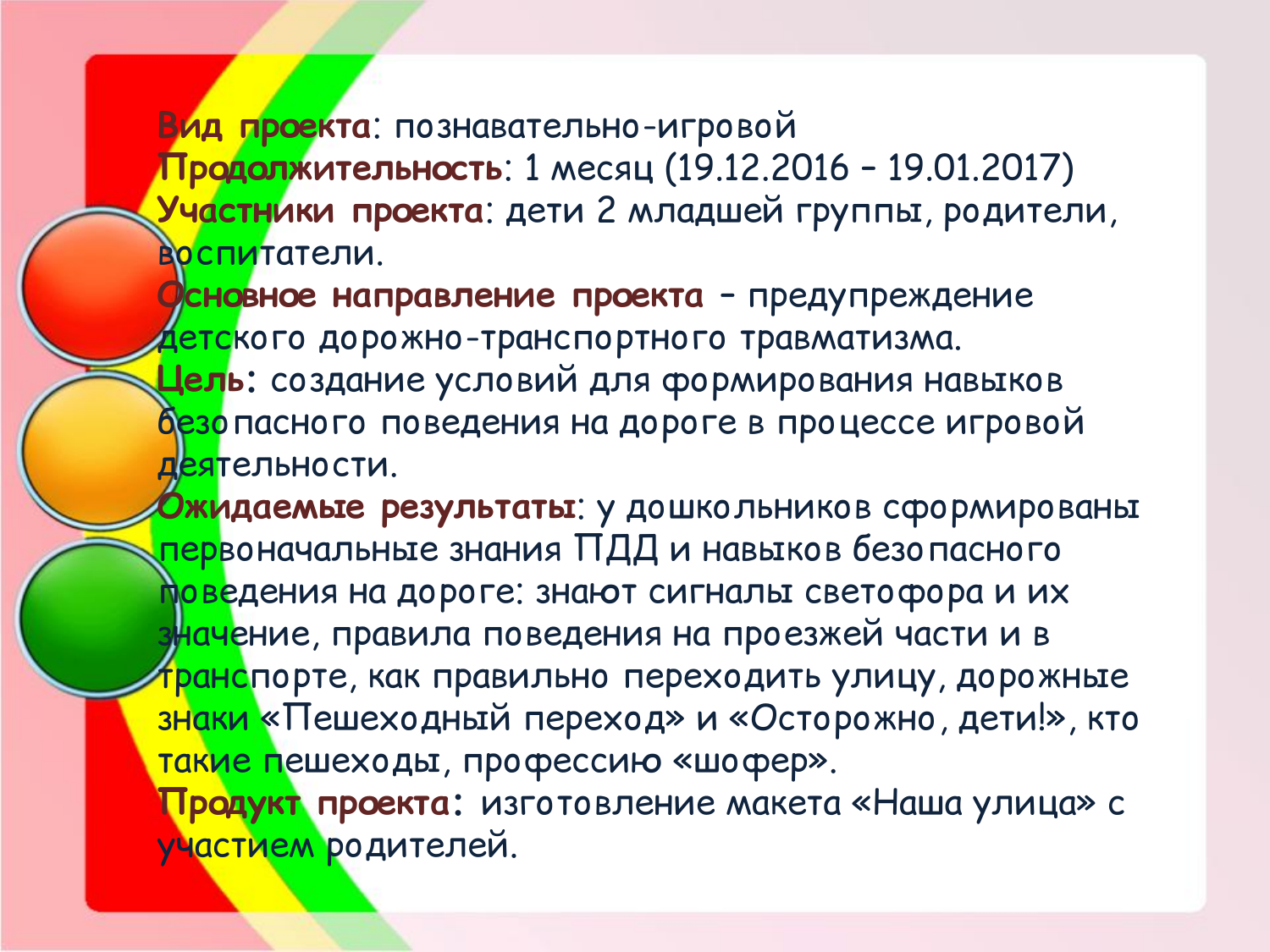

Вид проекта: познавательно-игровой
Продолжительность: 1 месяц (19.12.2016 – 19.01.2017)
Участники проекта: дети 2 младшей группы, родители, воспитатели.
Основное направление проекта – предупреждение детского дорожно-транспортного травматизма.
Цель: создание условий для формирования навыков безопасного поведения на дороге в процессе игровой деятельности.
Ожидаемые результаты: у дошкольников сформированы первоначальные знания ПДД и навыков безопасного поведения на дороге: знают сигналы светофора и их значение, правила поведения на проезжей части и в транспорте, как правильно переходить улицу, дорожные знаки «Пешеходный переход» и «Осторожно, дети!», кто такие пешеходы, профессию «шофер».
Продукт проекта: изготовление макета «Наша улица» с участием родителей.